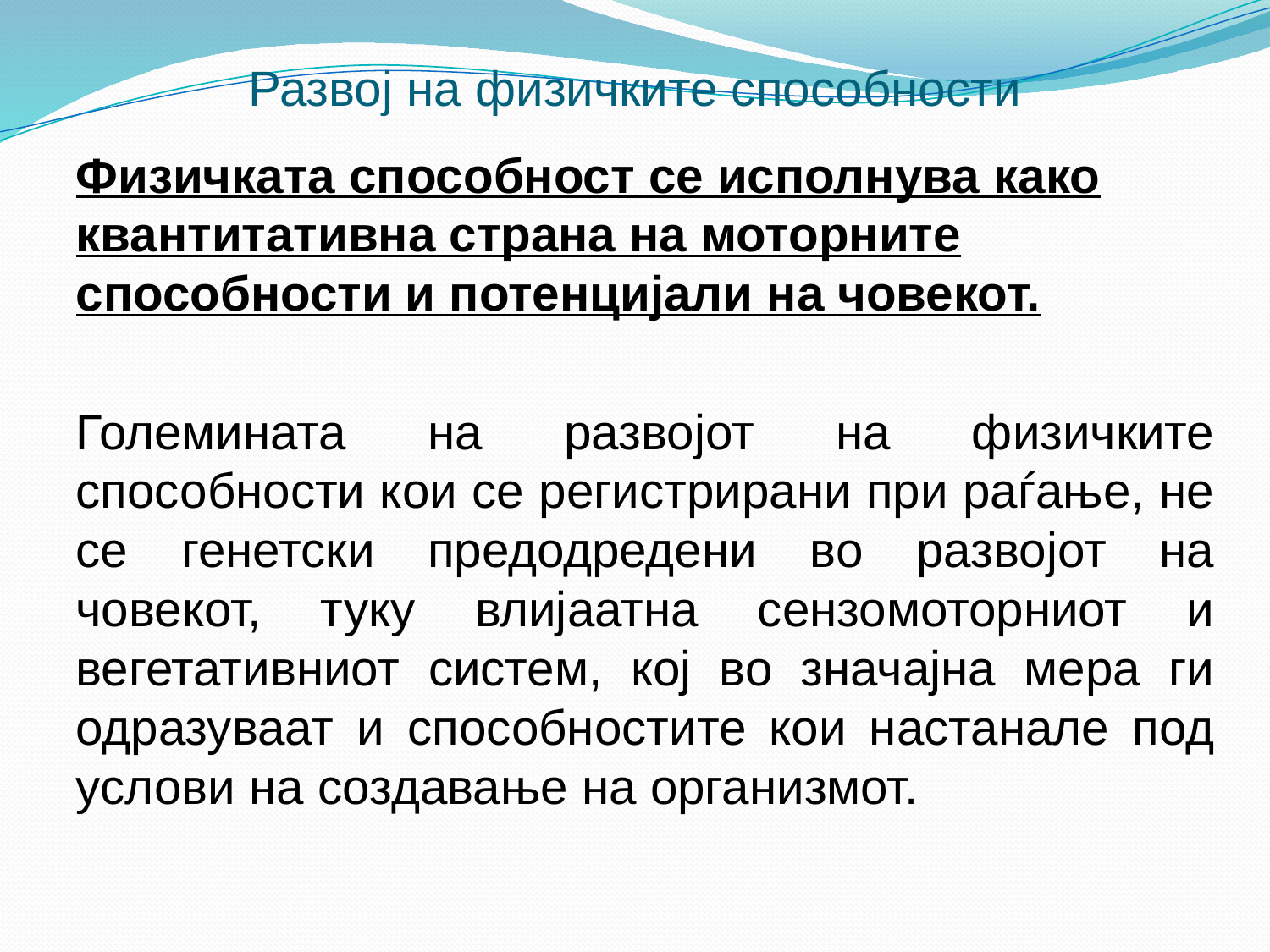

# Развој на физичките способности
Физичката способност се исполнува како квантитативна страна на моторните способности и потенцијали на човекот.

Големината на развојот на физичките способности кои се регистрирани при раѓање, не се генетски предодредени во развојот на човекот, туку влијаатна сензомоторниот и вегетативниот систем, кој во значајна мера ги одразуваат и способностите кои настанале под услови на создавање на организмот.